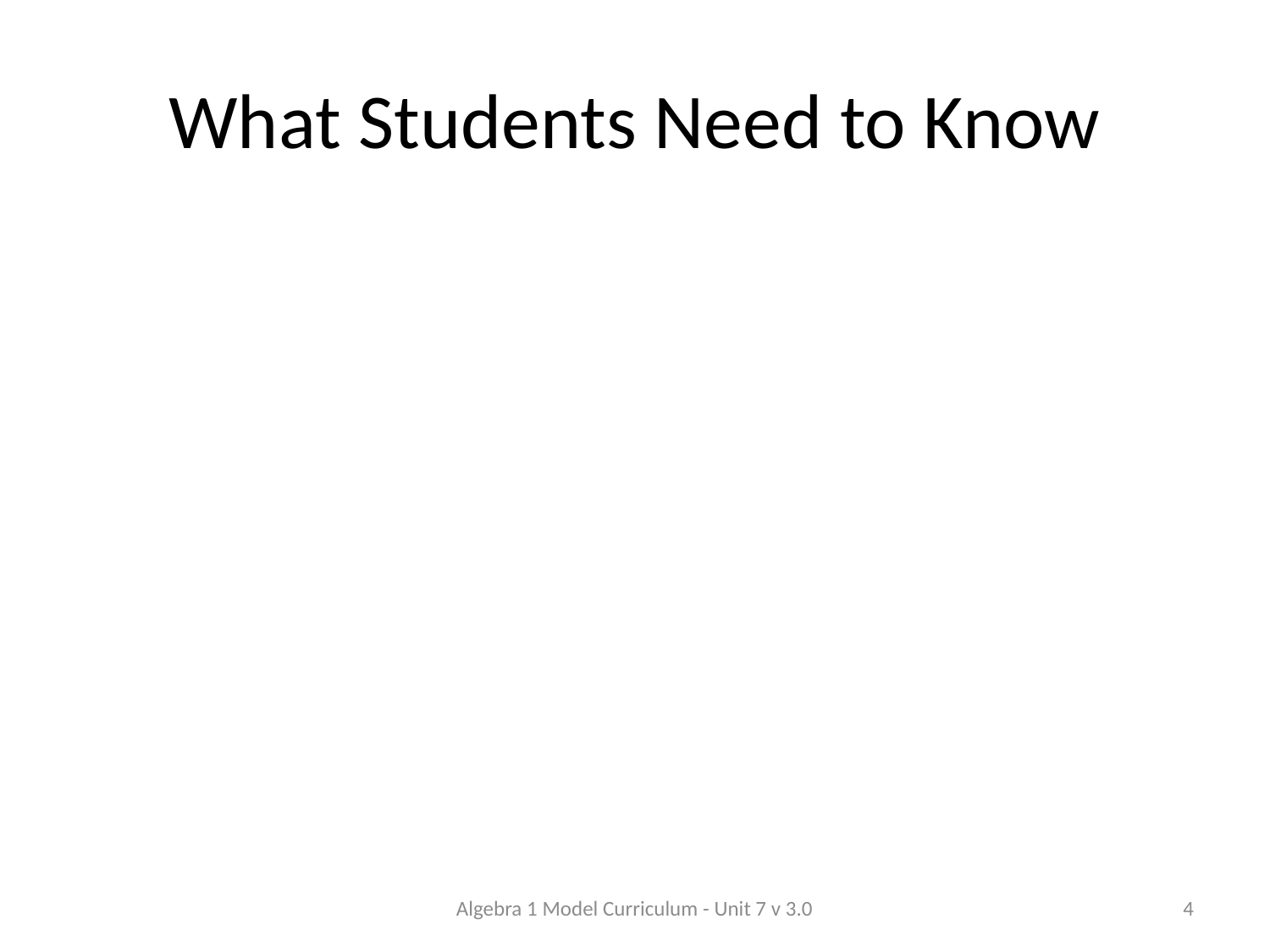

# What Students Need to Know

Algebra 1 Model Curriculum - Unit 7 v 3.0
4